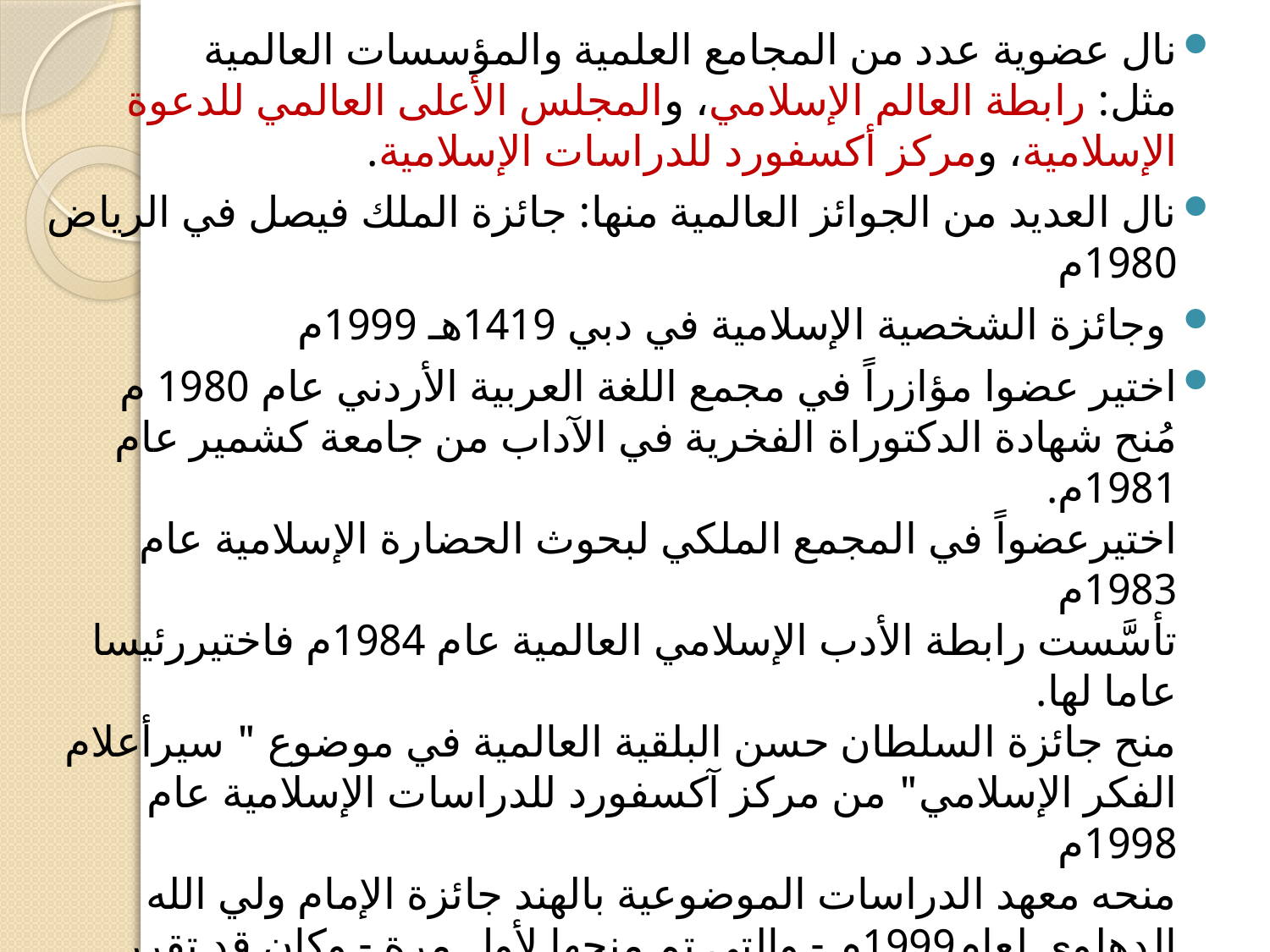

نال عضوية عدد من المجامع العلمية والمؤسسات العالمية مثل: رابطة العالم الإسلامي، والمجلس الأعلى العالمي للدعوة الإسلامية، ومركز أكسفورد للدراسات الإسلامية.
نال العديد من الجوائز العالمية منها: جائزة الملك فيصل في الرياض 1980م
 وجائزة الشخصية الإسلامية في دبي 1419هـ 1999م
اختير عضوا مؤازراً في مجمع اللغة العربية الأردني عام 1980 م
مُنح شهادة الدكتوراة الفخرية في الآداب من جامعة كشمير عام 1981م.
اختيرعضواً في المجمع الملكي لبحوث الحضارة الإسلامية عام 1983م
تأسَّست رابطة الأدب الإسلامي العالمية عام 1984م فاختيررئيسا عاما لها.
منح جائزة السلطان حسن البلقية العالمية في موضوع " سيرأعلام الفكر الإسلامي" من مركز آكسفورد للدراسات الإسلامية عام 1998م
منحه معهد الدراسات الموضوعية بالهند جائزة الإمام ولي الله الدهلوي لعام1999م - والتي تم منحها لأول مرة - وكان قد تقرر اختياره لهذه الجائزة في حياته ولكن وافته المنية قبل الإعلان الرسمي، وقد استلم هذه الجائزة ابن أخته وخليفته فضيلة الشيخ محمد الرابع الحسني النَّدْوي في دلهي في7 (نوفمبر2000م).